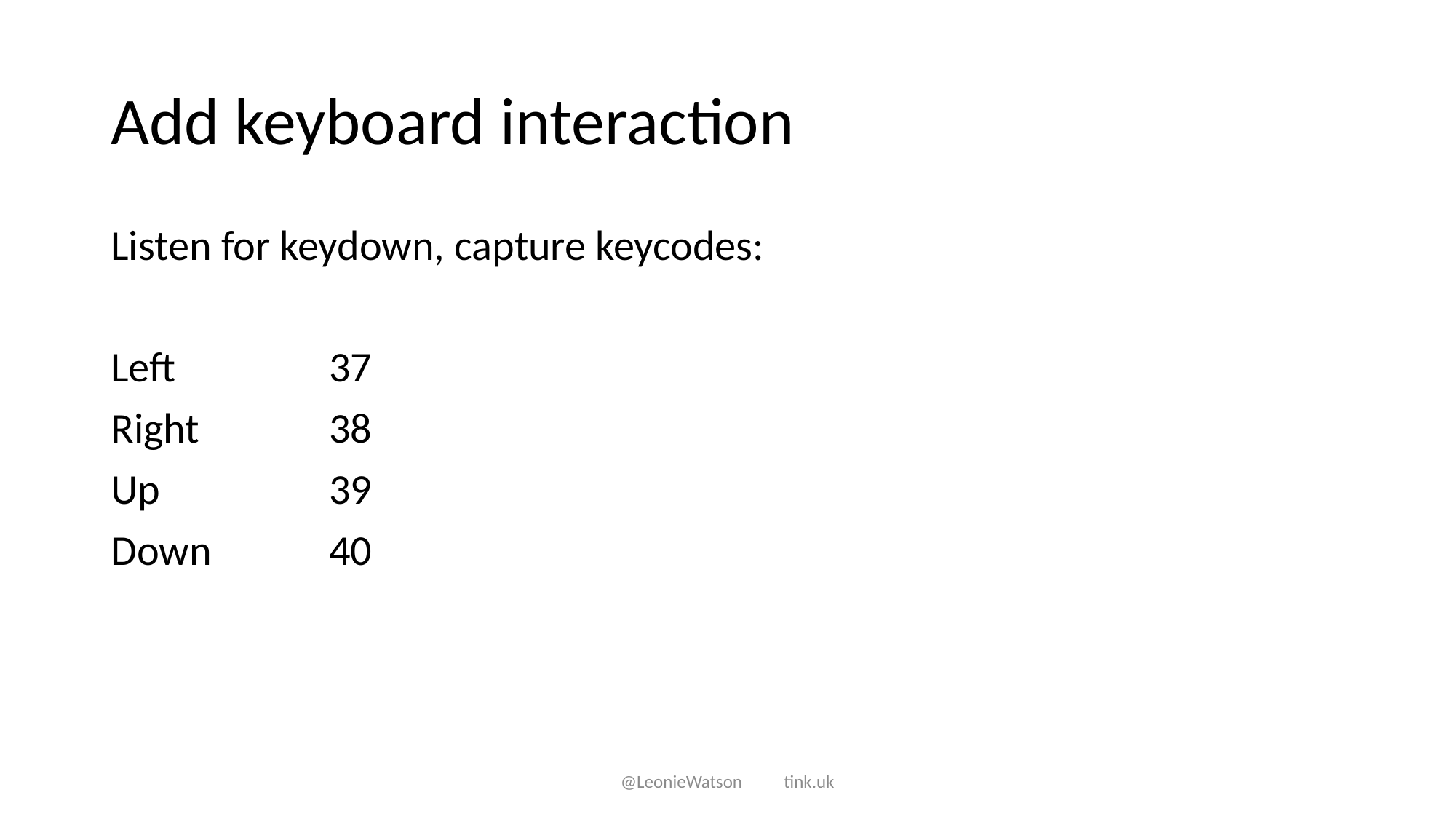

# Add keyboard interaction
Listen for keydown, capture keycodes:

Left 		37
Right 		38
Up 		39
Down 	40
@LeonieWatson          tink.uk